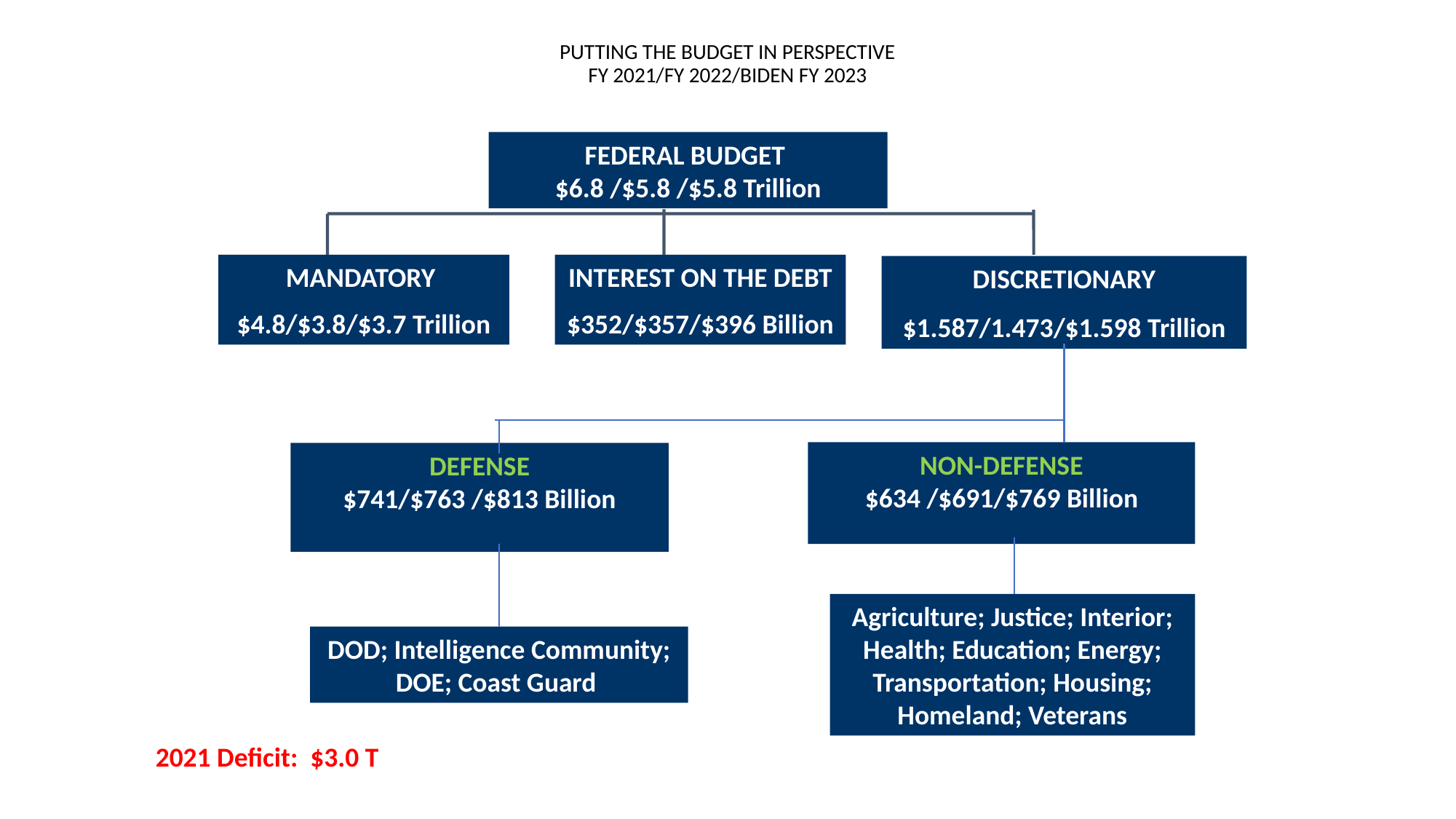

PUTTING THE BUDGET IN PERSPECTIVE
FY 2021/FY 2022/BIDEN FY 2023
FEDERAL BUDGET
$6.8 /$5.8 /$5.8 Trillion

INTEREST ON THE DEBT
$352/$357/$396 Billion
MANDATORY
$4.8/$3.8/$3.7 Trillion
DISCRETIONARY
$1.587/1.473/$1.598 Trillion
NON-DEFENSE
$634 /$691/$769 Billion

DEFENSE
$741/$763 /$813 Billion

Agriculture; Justice; Interior; Health; Education; Energy; Transportation; Housing; Homeland; Veterans
DOD; Intelligence Community; DOE; Coast Guard
2021 Deficit:  $3.0 T